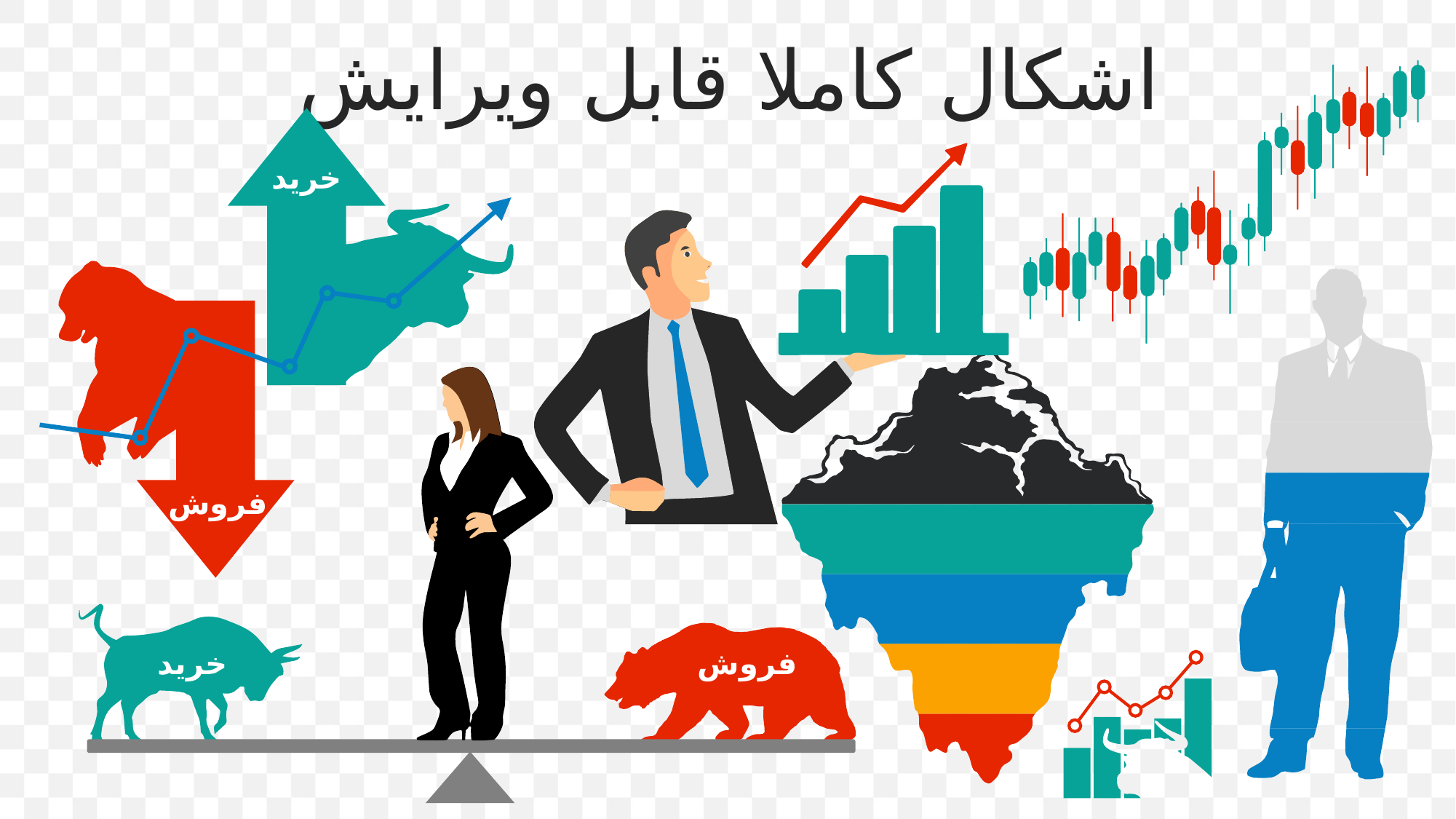

اشکال کاملا قابل ویرایش

خرید

فروش

خرید
فروش